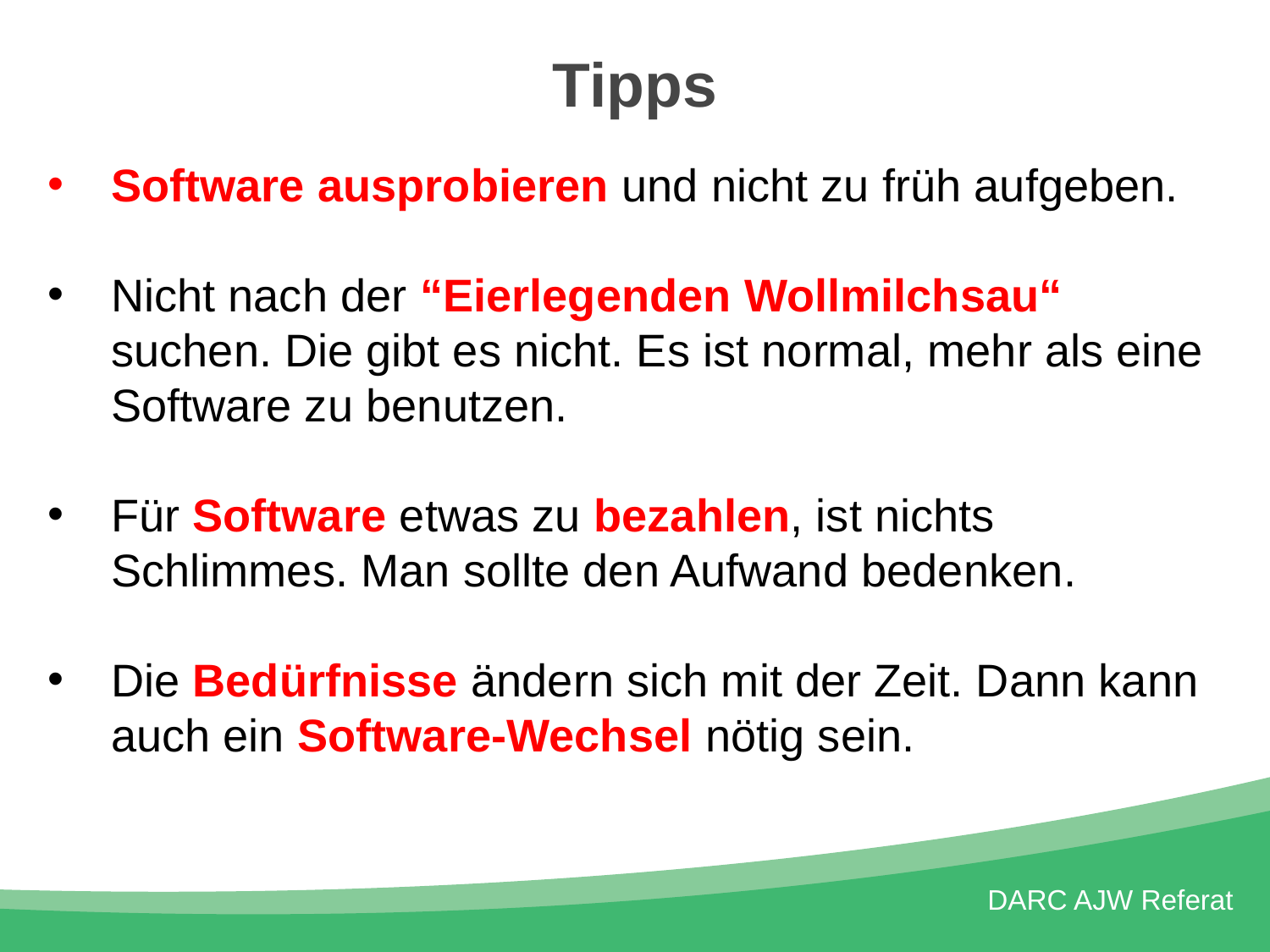

# Tipps
Software ausprobieren und nicht zu früh aufgeben.
Nicht nach der “Eierlegenden Wollmilchsau“ suchen. Die gibt es nicht. Es ist normal, mehr als eine Software zu benutzen.
Für Software etwas zu bezahlen, ist nichts Schlimmes. Man sollte den Aufwand bedenken.
Die Bedürfnisse ändern sich mit der Zeit. Dann kann auch ein Software-Wechsel nötig sein.